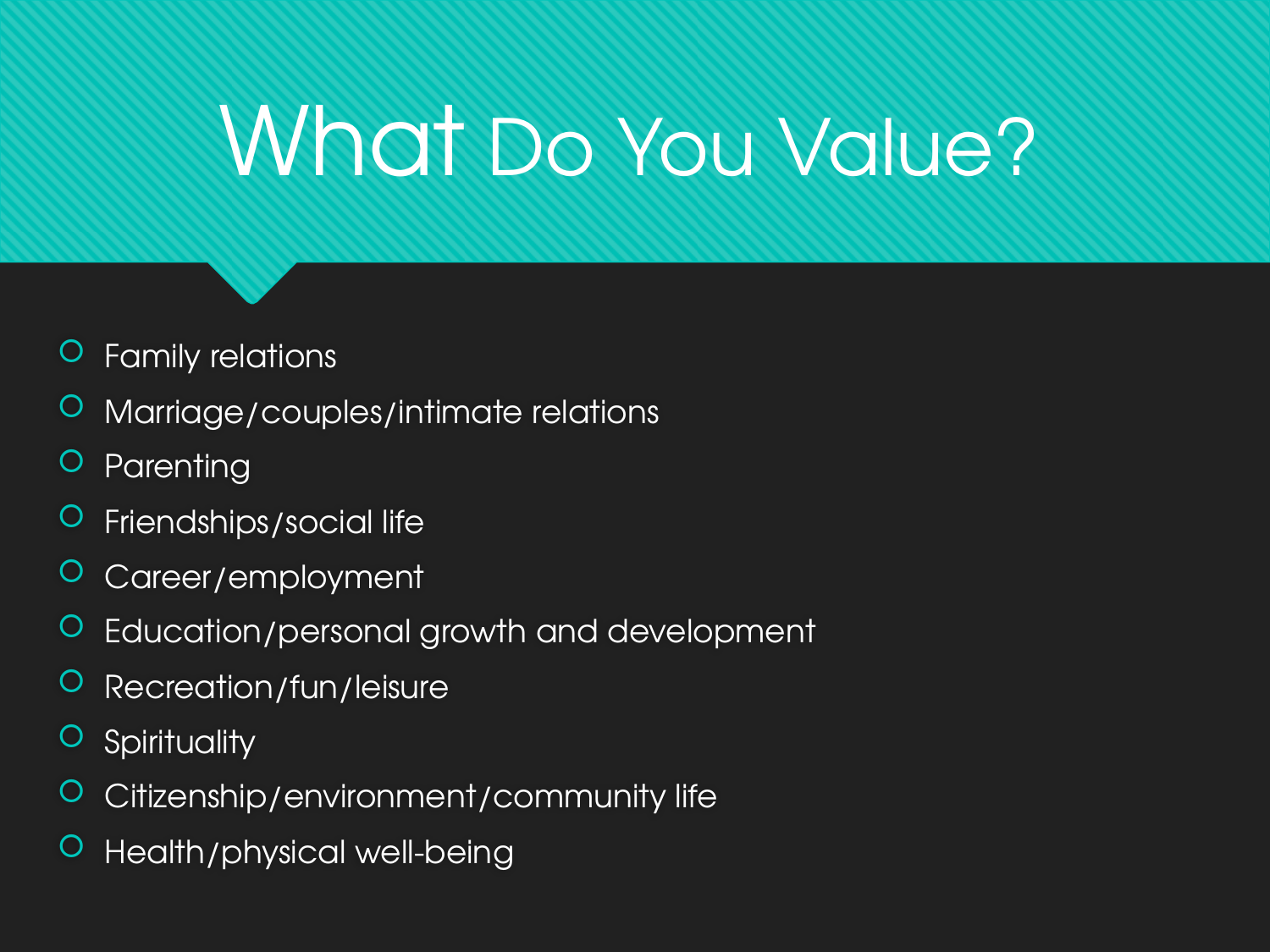

What Do You Value?
Family relations
Marriage/couples/intimate relations
Parenting
Friendships/social life
Career/employment
Education/personal growth and development
Recreation/fun/leisure
Spirituality
Citizenship/environment/community life
Health/physical well-being